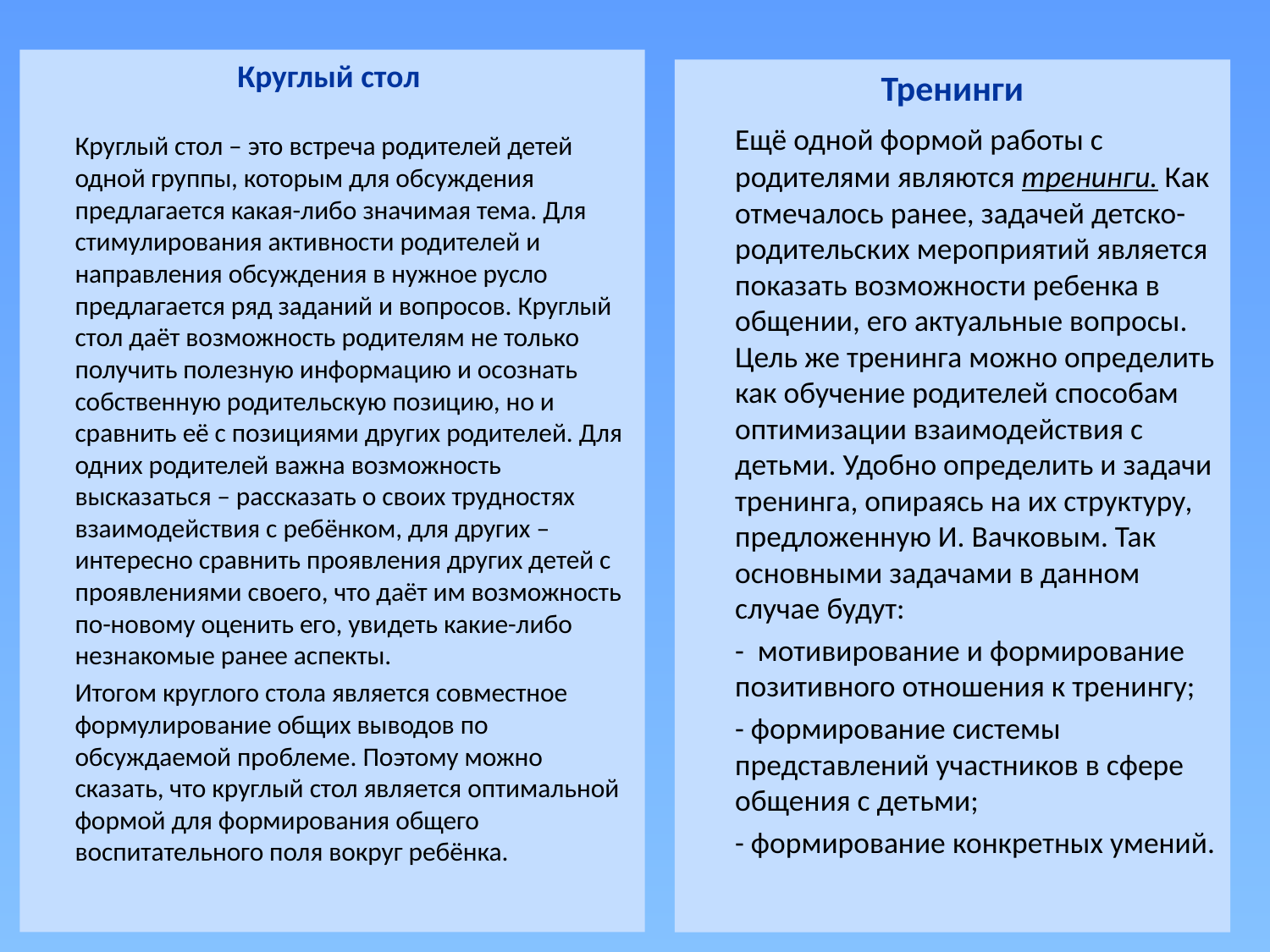

#
Круглый стол

	Круглый стол – это встреча родителей детей одной группы, которым для обсуждения предлагается какая-либо значимая тема. Для стимулирования активности родителей и направления обсуждения в нужное русло предлагается ряд заданий и вопросов. Круглый стол даёт возможность родителям не только получить полезную информацию и осознать собственную родительскую позицию, но и сравнить её с позициями других родителей. Для одних родителей важна возможность высказаться – рассказать о своих трудностях взаимодействия с ребёнком, для других – интересно сравнить проявления других детей с проявлениями своего, что даёт им возможность по-новому оценить его, увидеть какие-либо незнакомые ранее аспекты.
	Итогом круглого стола является совместное формулирование общих выводов по обсуждаемой проблеме. Поэтому можно сказать, что круглый стол является оптимальной формой для формирования общего воспитательного поля вокруг ребёнка.
Тренинги
	Ещё одной формой работы с родителями являются тренинги. Как отмечалось ранее, задачей детско-родительских мероприятий является показать возможности ребенка в общении, его актуальные вопросы. Цель же тренинга можно определить как обучение родителей способам оптимизации взаимодействия с детьми. Удобно определить и задачи тренинга, опираясь на их структуру, предложенную И. Вачковым. Так основными задачами в данном случае будут:
	-  мотивирование и формирование позитивного отношения к тренингу;
	- формирование системы представлений участников в сфере общения с детьми;
	- формирование конкретных умений.